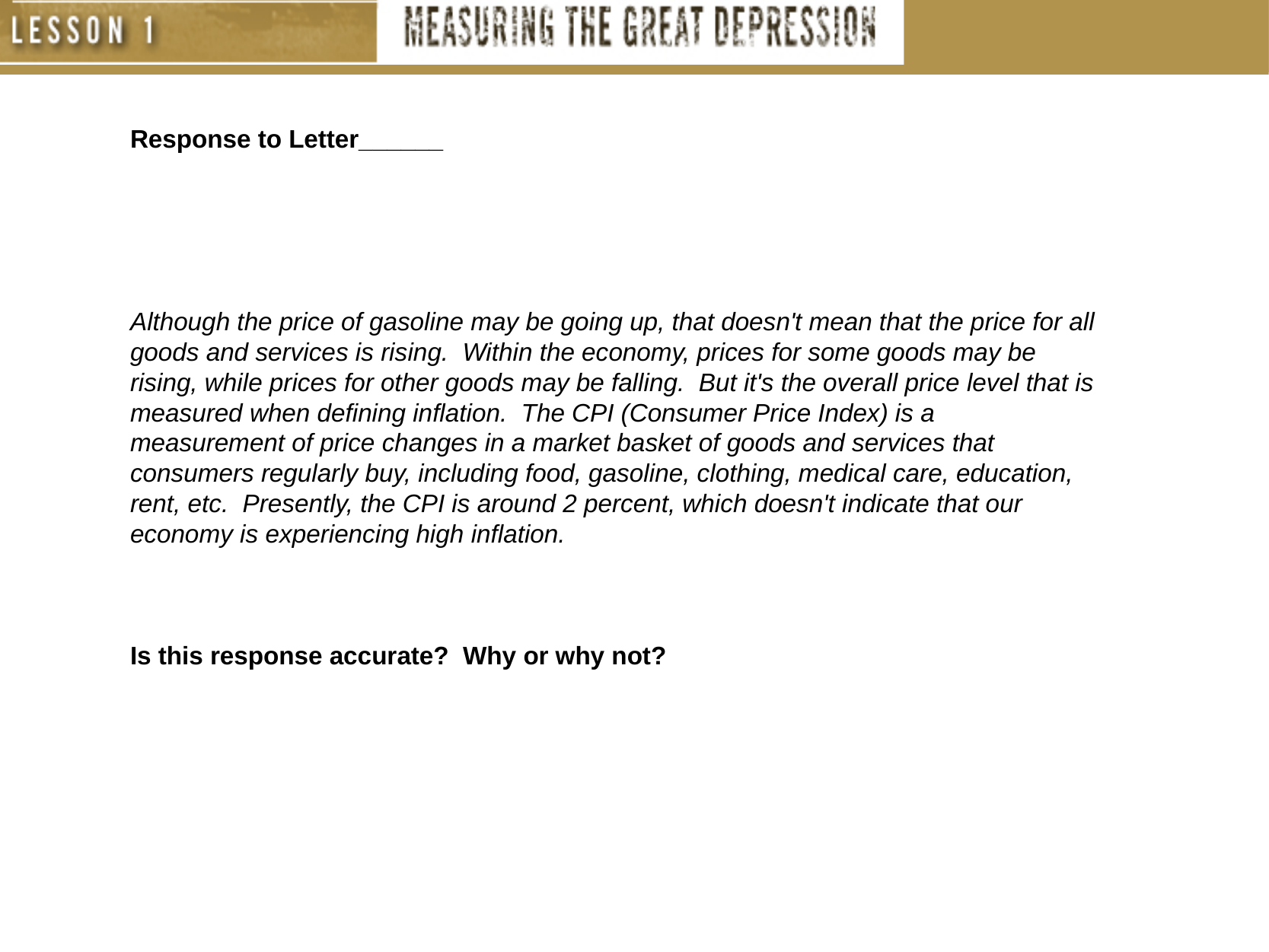

Response to Letter______

Although the price of gasoline may be going up, that doesn't mean that the price for all goods and services is rising.  Within the economy, prices for some goods may be rising, while prices for other goods may be falling.  But it's the overall price level that is measured when defining inflation.  The CPI (Consumer Price Index) is a measurement of price changes in a market basket of goods and services that consumers regularly buy, including food, gasoline, clothing, medical care, education, rent, etc.  Presently, the CPI is around 2 percent, which doesn't indicate that our economy is experiencing high inflation.

Is this response accurate?  Why or why not?